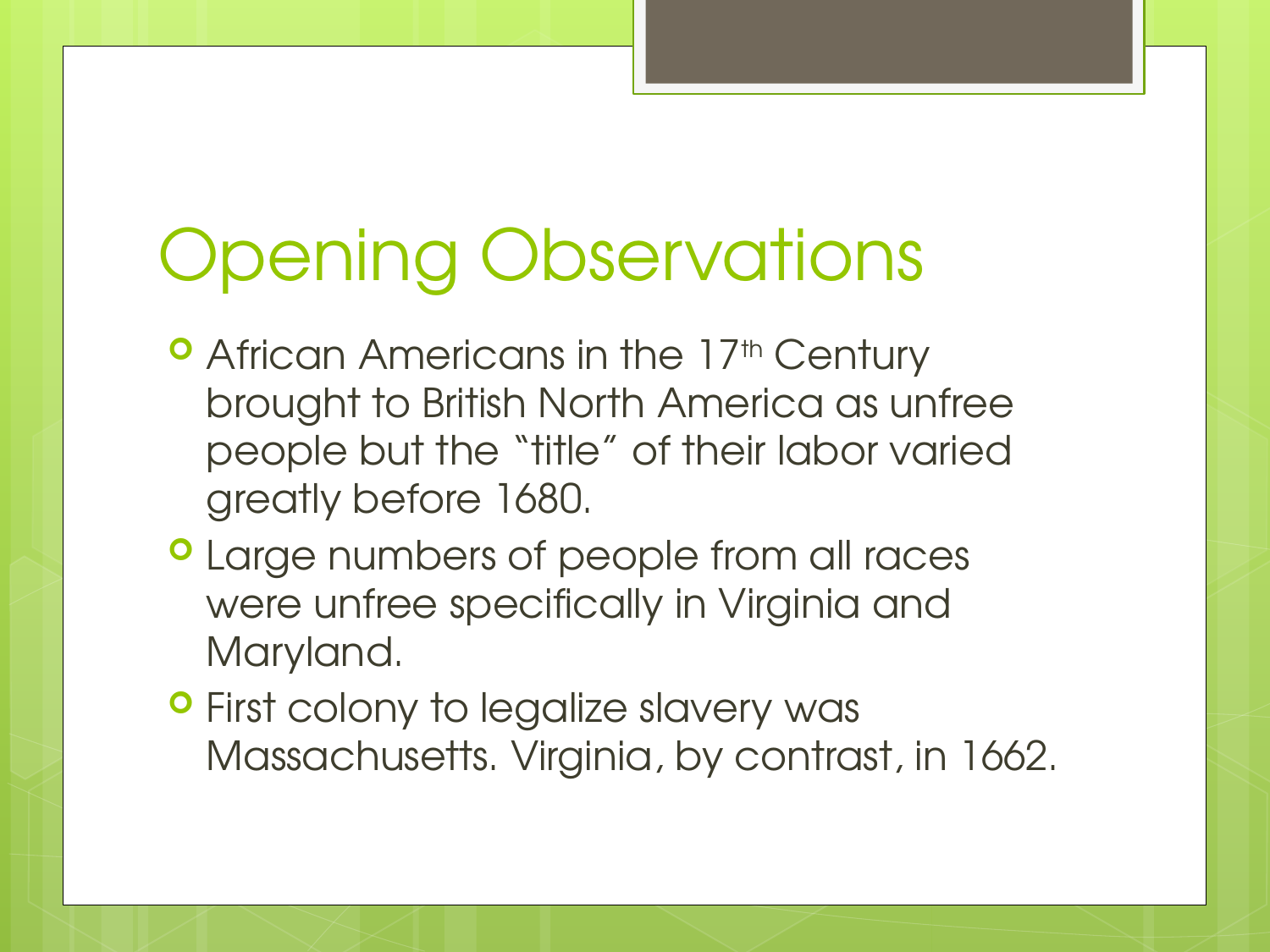

# Opening Observations
African Americans in the 17th Century brought to British North America as unfree people but the “title” of their labor varied greatly before 1680.
Large numbers of people from all races were unfree specifically in Virginia and Maryland.
First colony to legalize slavery was Massachusetts. Virginia, by contrast, in 1662.